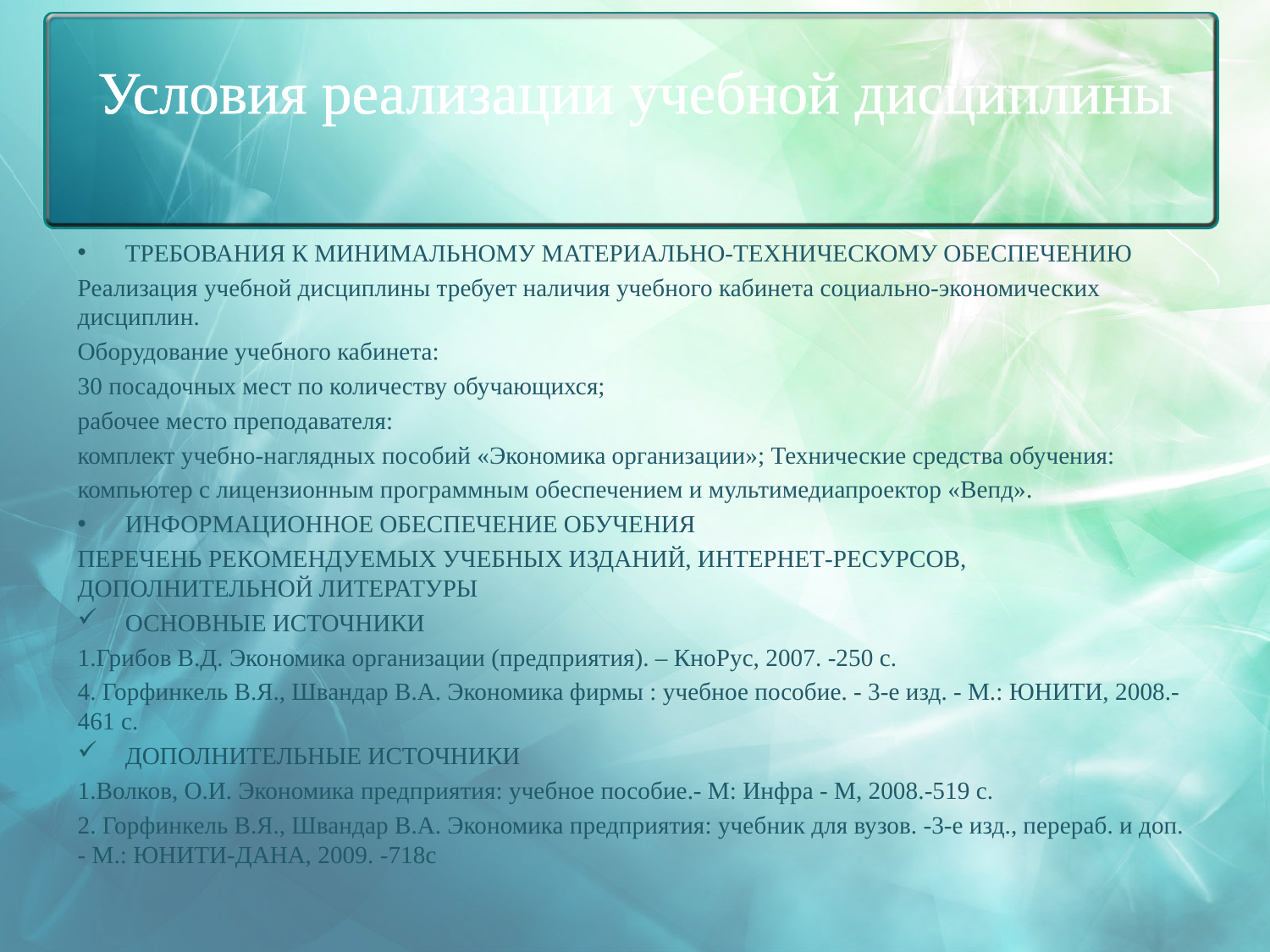

# Условия реализации учебной дисциплины

Требования к минимальному материально-техническому обеспечению
Реализация учебной дисциплины требует наличия учебного кабинета социально-экономических дисциплин.
Оборудование учебного кабинета:
30 посадочных мест по количеству обучающихся;
рабочее место преподавателя:
комплект учебно-наглядных пособий «Экономика организации»; Технические средства обучения:
компьютер с лицензионным программным обеспечением и мультимедиапроектор «Вепд».
Информационное обеспечение обучения
Перечень рекомендуемых учебных изданий, Интернет-ресурсов, дополнительной литературы
Основные источники
1.Грибов В.Д. Экономика организации (предприятия). – КноРус, 2007. -250 с.
4. Горфинкель В.Я., Швандар В.А. Экономика фирмы : учебное пособие. - 3-е изд. - М.: ЮНИТИ, 2008.-461 с.
Дополнительные источники
1.Волков, О.И. Экономика предприятия: учебное пособие.- М: Инфра - М, 2008.-519 с.
2. Горфинкель В.Я., Швандар В.А. Экономика предприятия: учебник для вузов. -3-е изд., перераб. и доп. - М.: ЮНИТИ-ДАНА, 2009. -718с